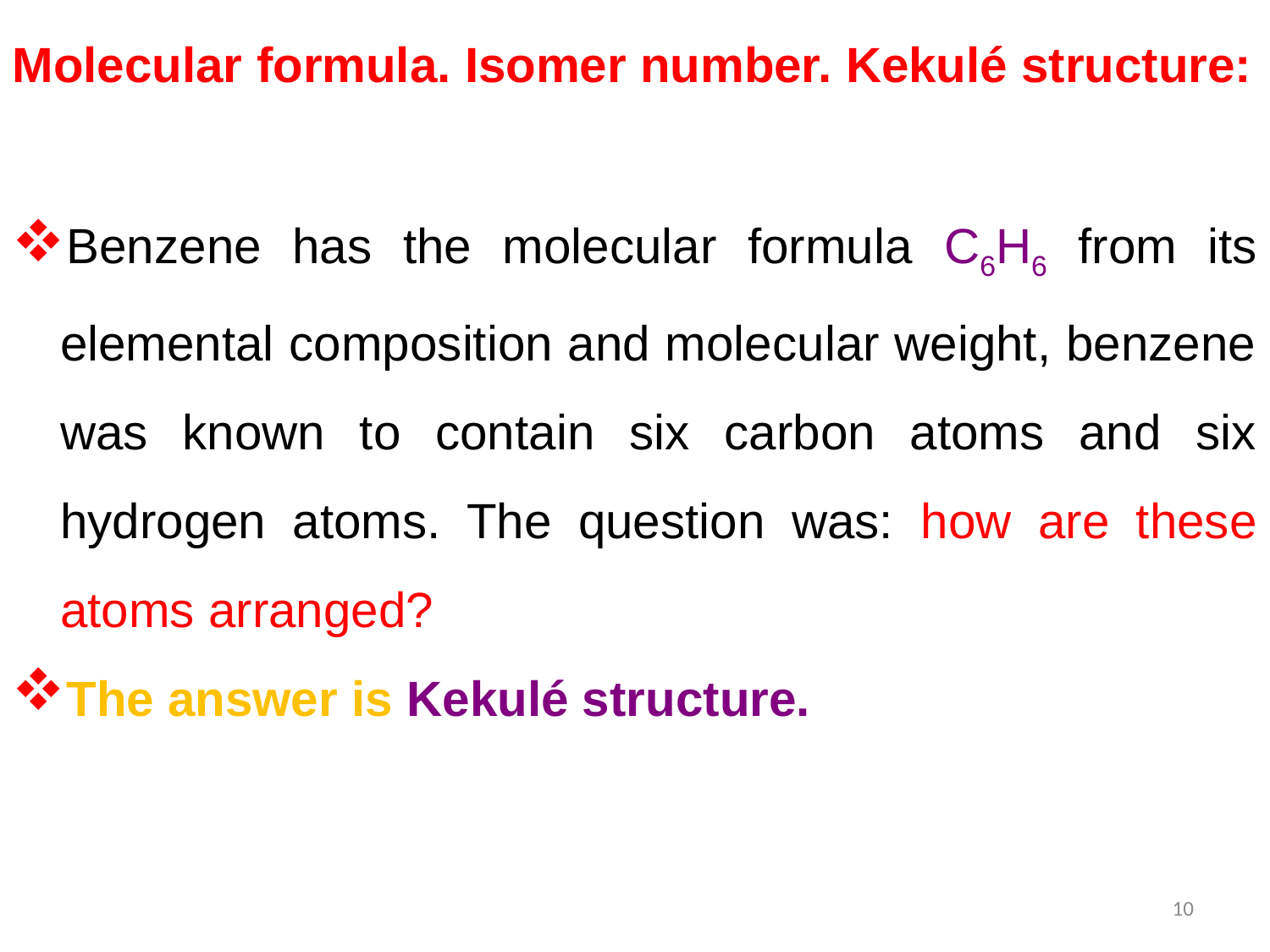

Molecular formula. Isomer number. Kekulé structure:

Benzene has the molecular formula C6H6 from its elemental composition and molecular weight, benzene was known to contain six carbon atoms and six hydrogen atoms. The question was: how are these atoms arranged?
The answer is Kekulé structure.
10